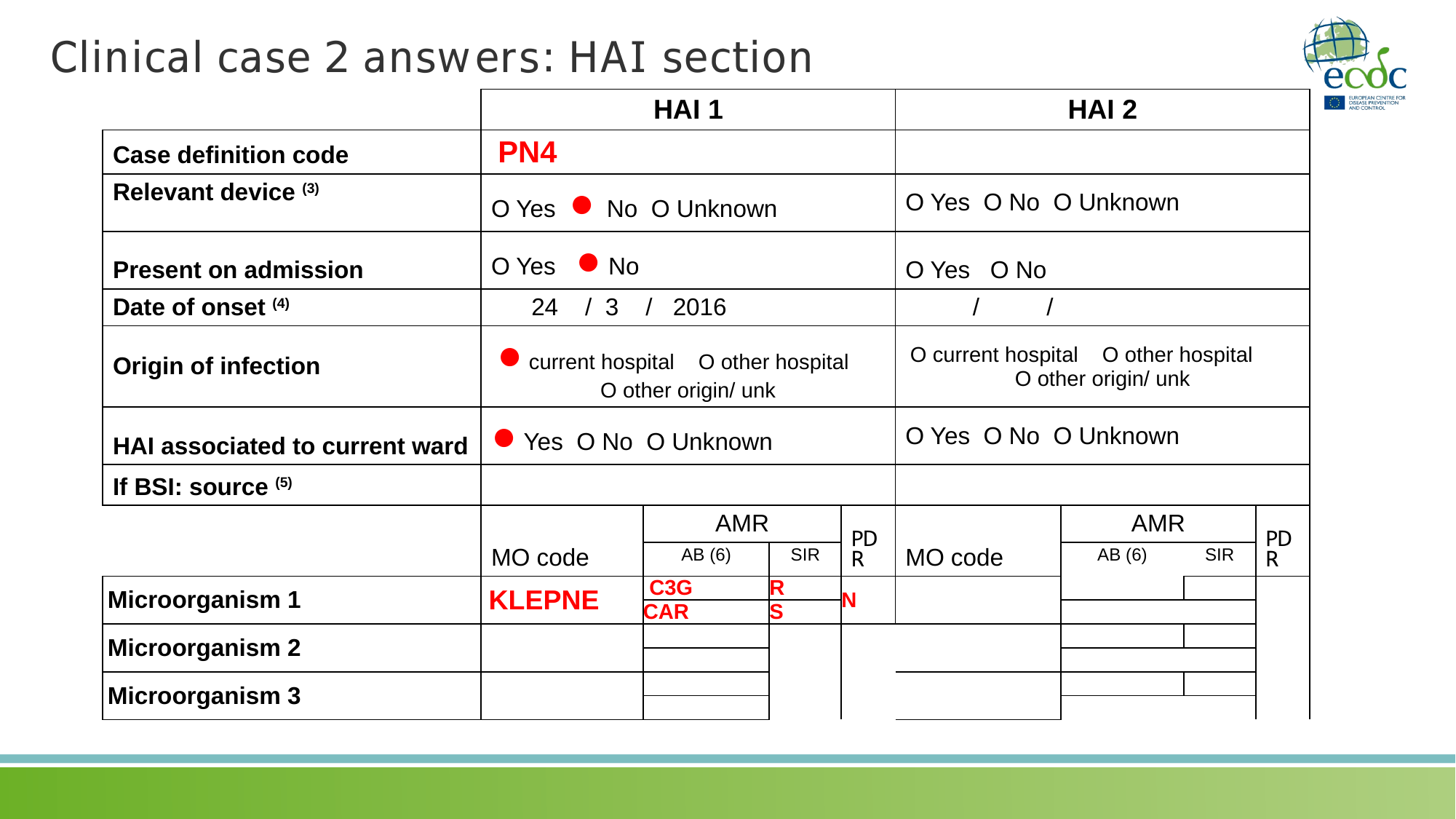

# Clinical case 2 answers: HAI section
|  | HAI 1 |  |  |  | HAI 2 |  |  |  |
| --- | --- | --- | --- | --- | --- | --- | --- | --- |
| Case definition code | PN4 |  |  |  |  |  |  |  |
| Relevant device (3) | O Yes ● No O Unknown |  |  |  | O Yes O No O Unknown |  |  |  |
| Present on admission | O Yes ● No |  |  |  | O Yes O No |  |  |  |
| Date of onset (4) | 24 / 3 / 2016 |  |  |  | / / |  |  |  |
| Origin of infection | ● current hospital O other hospital O other origin/ unk |  |  |  | O current hospital O other hospital O other origin/ unk |  |  |  |
| HAI associated to current ward | ● Yes O No O Unknown |  |  |  | O Yes O No O Unknown |  |  |  |
| If BSI: source (5) |  |  |  |  |  |  |  |  |
|  | MO code | AMR |  | PDR | MO code | AMR |  | PDR |
|  |  | AB (6) | SIR |  |  | AB (6) | SIR |  |
| Microorganism 1 | KLEPNE | C3G | R | N |  |  |  |  |
|  |  | CAR | S |  |  |  |  |  |
| Microorganism 2 |  |  |  |  |  |  |  |  |
|  |  |  |  |  |  |  |  |  |
| Microorganism 3 |  |  |  |  |  |  |  |  |
|  |  |  |  |  |  |  |  |  |